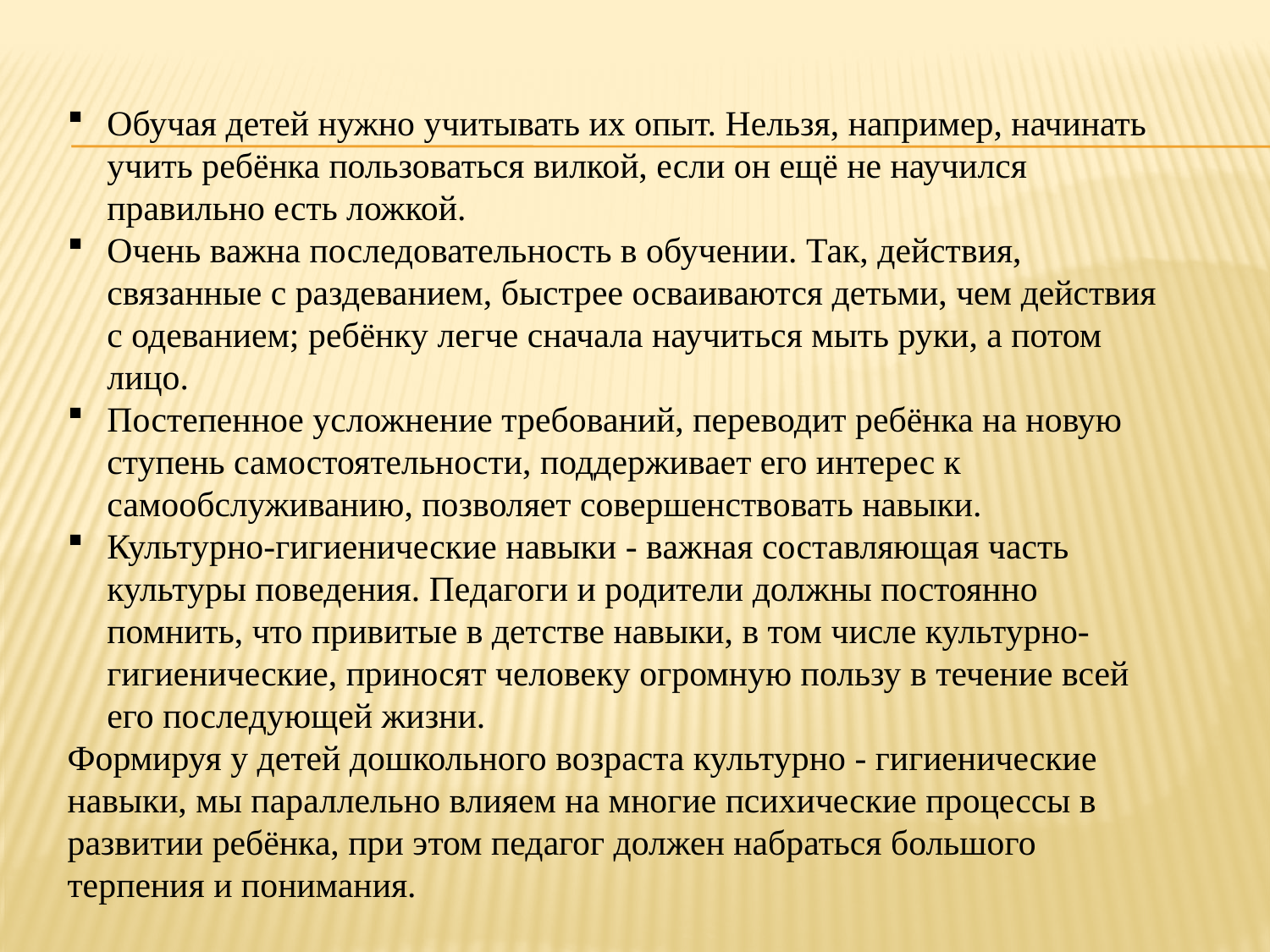

Обучая детей нужно учитывать их опыт. Нельзя, например, начинать учить ребёнка пользоваться вилкой, если он ещё не научился правильно есть ложкой.
Очень важна последовательность в обучении. Так, действия, связанные с раздеванием, быстрее осваиваются детьми, чем действия с одеванием; ребёнку легче сначала научиться мыть руки, а потом лицо.
Постепенное усложнение требований, переводит ребёнка на новую ступень самостоятельности, поддерживает его интерес к самообслуживанию, позволяет совершенствовать навыки.
Культурно-гигиенические навыки - важная составляющая часть культуры поведения. Педагоги и родители должны постоянно помнить, что привитые в детстве навыки, в том числе культурно-гигиенические, приносят человеку огромную пользу в течение всей его последующей жизни.
Формируя у детей дошкольного возраста культурно - гигиенические навыки, мы параллельно влияем на многие психические процессы в развитии ребёнка, при этом педагог должен набраться большого терпения и понимания.